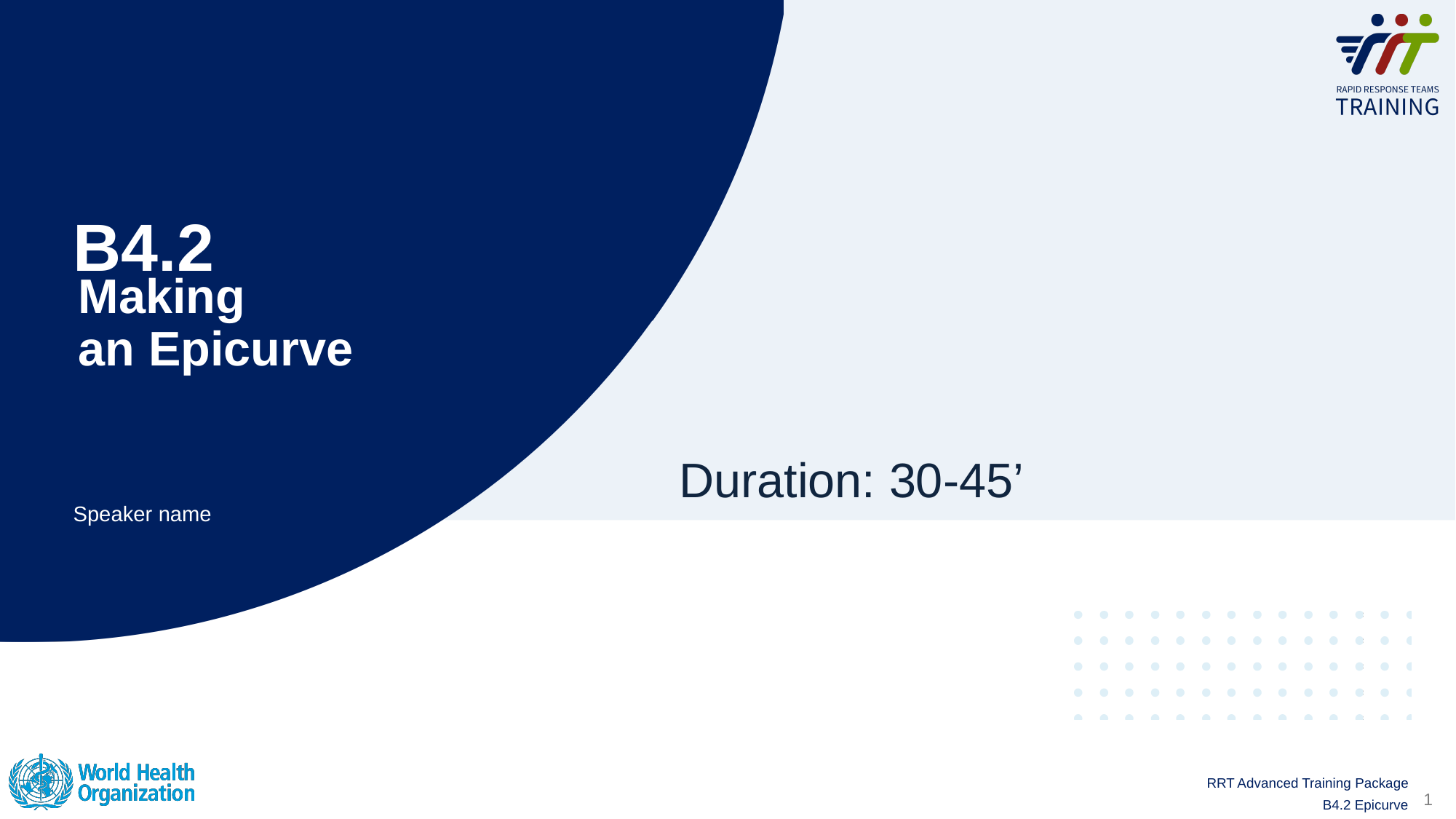

# Making an Epicurve
B4.2
Duration: 30-45’​
Speaker name